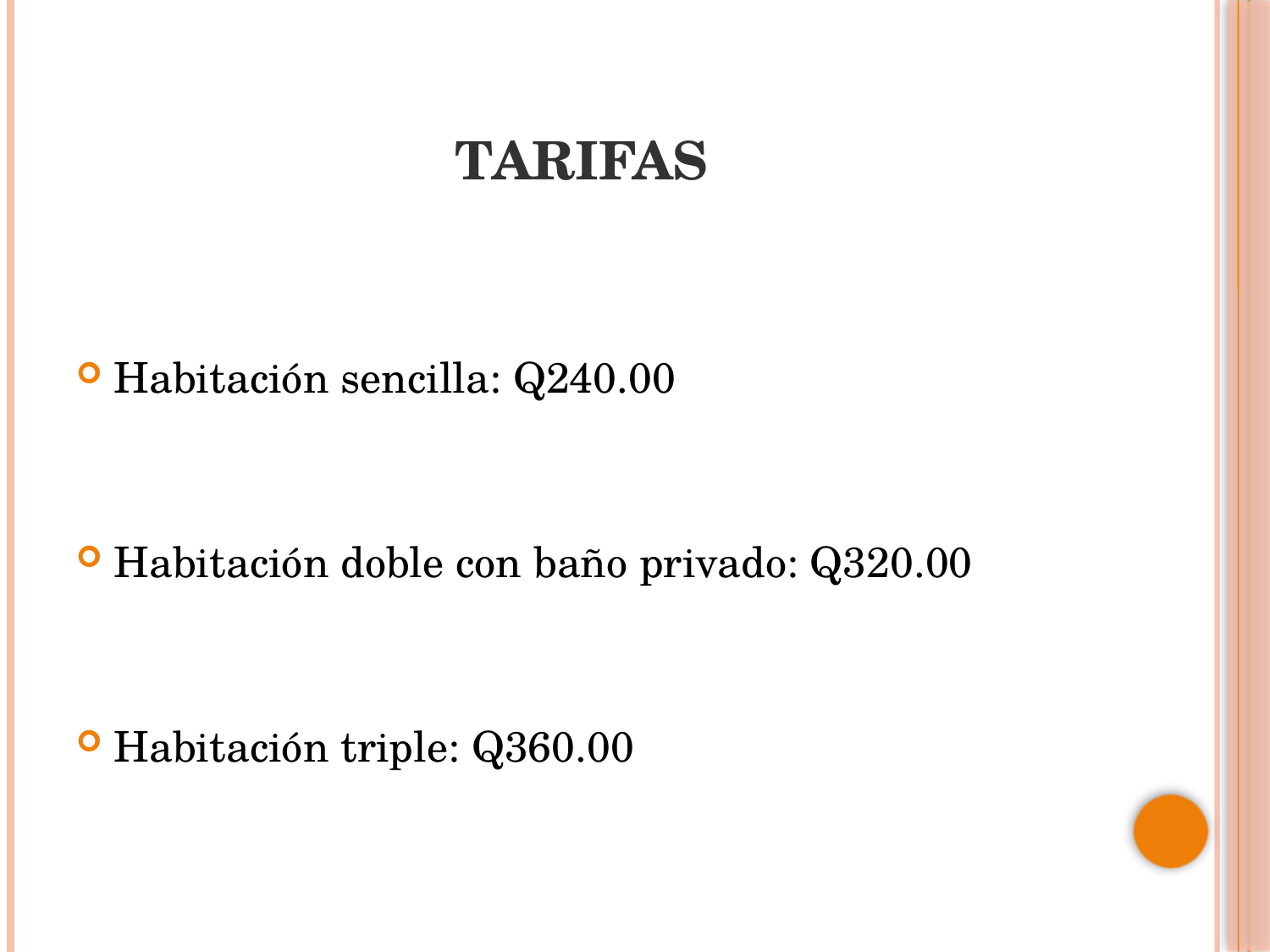

# tarifas

Habitación sencilla: Q240.00

Habitación doble con baño privado: Q320.00

Habitación triple: Q360.00